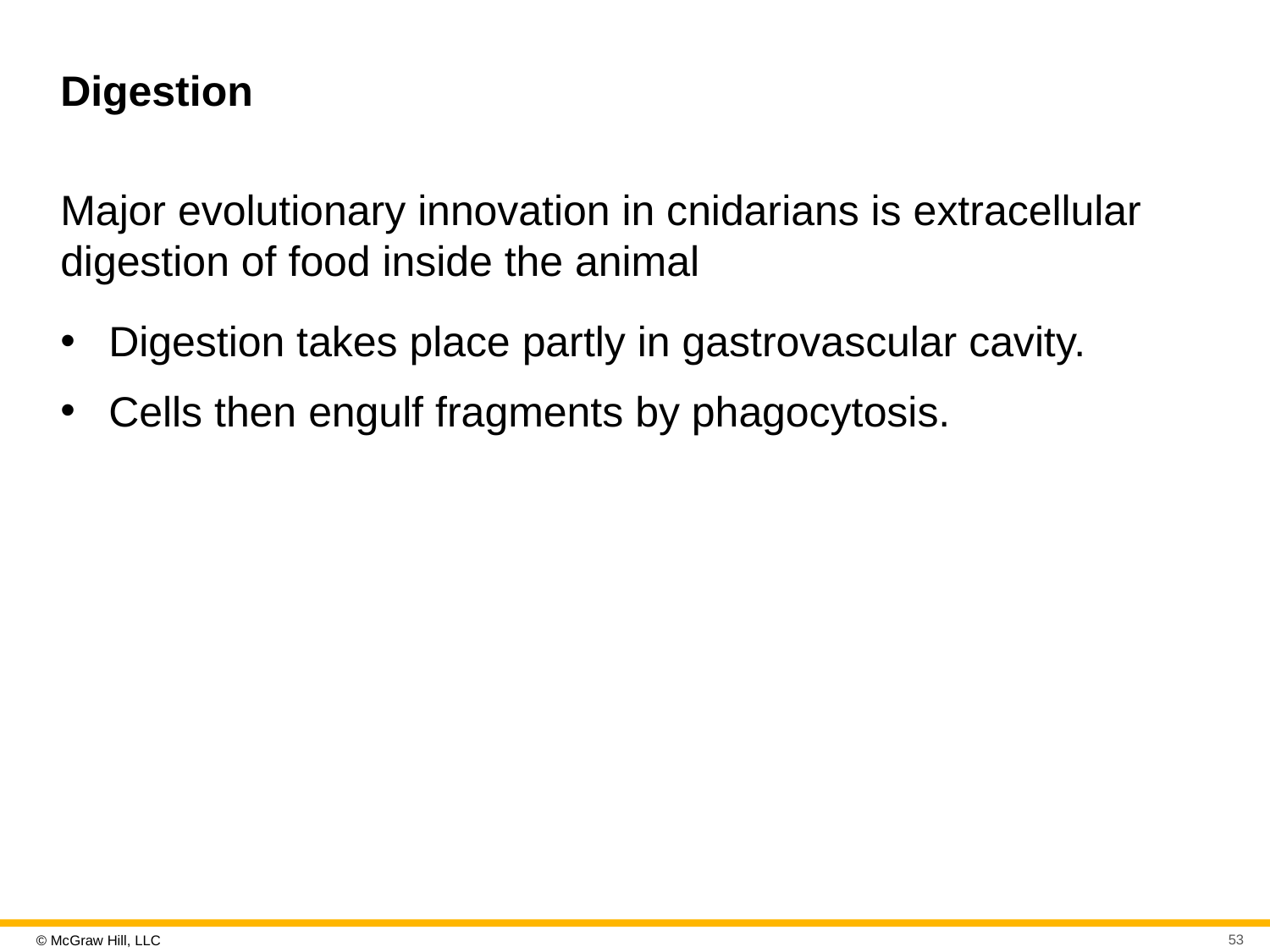

# Digestion
Major evolutionary innovation in cnidarians is extracellular digestion of food inside the animal
Digestion takes place partly in gastrovascular cavity.
Cells then engulf fragments by phagocytosis.
53